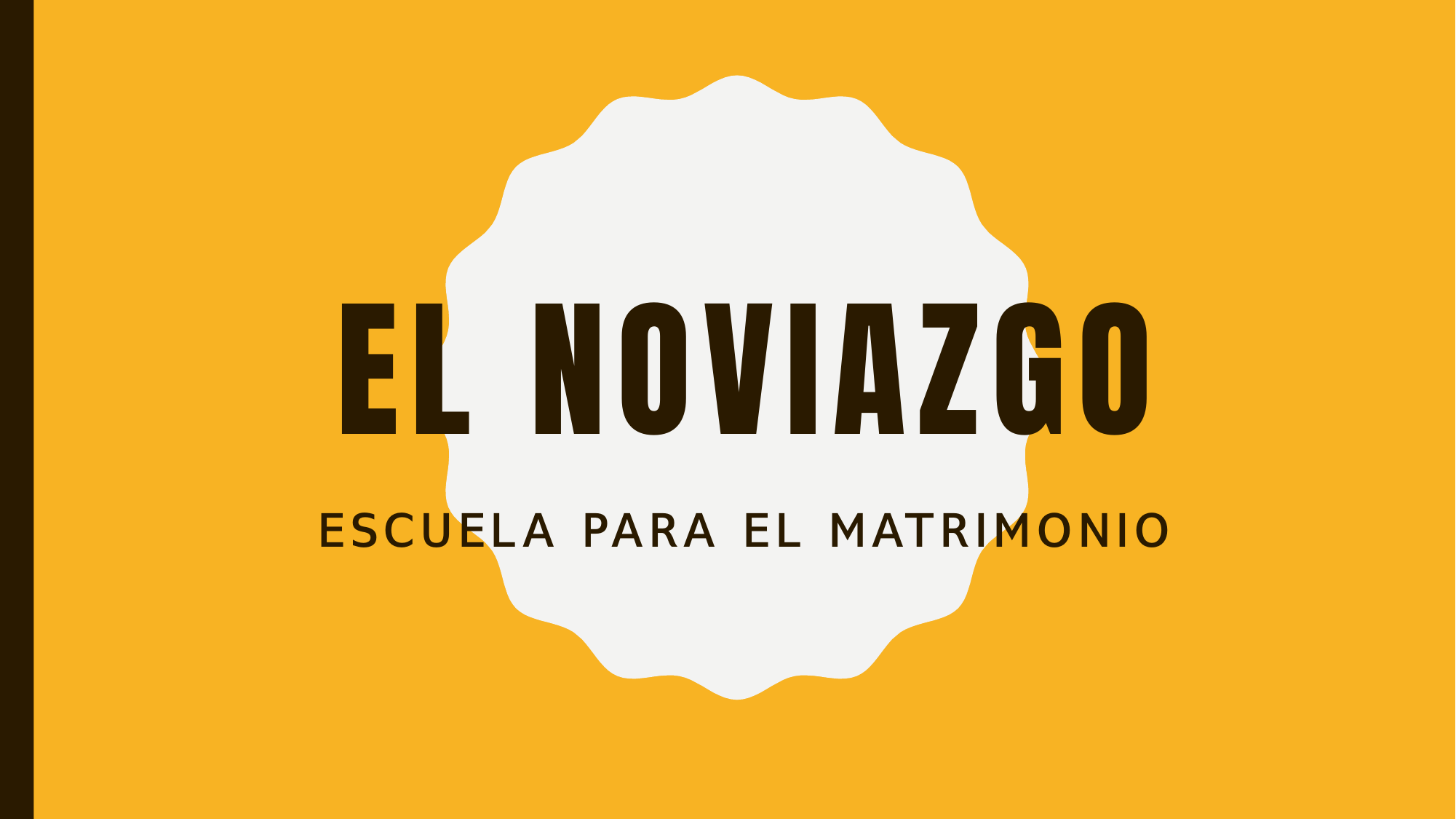

# EL NOVIAZGO
Escuela para el matrimonio